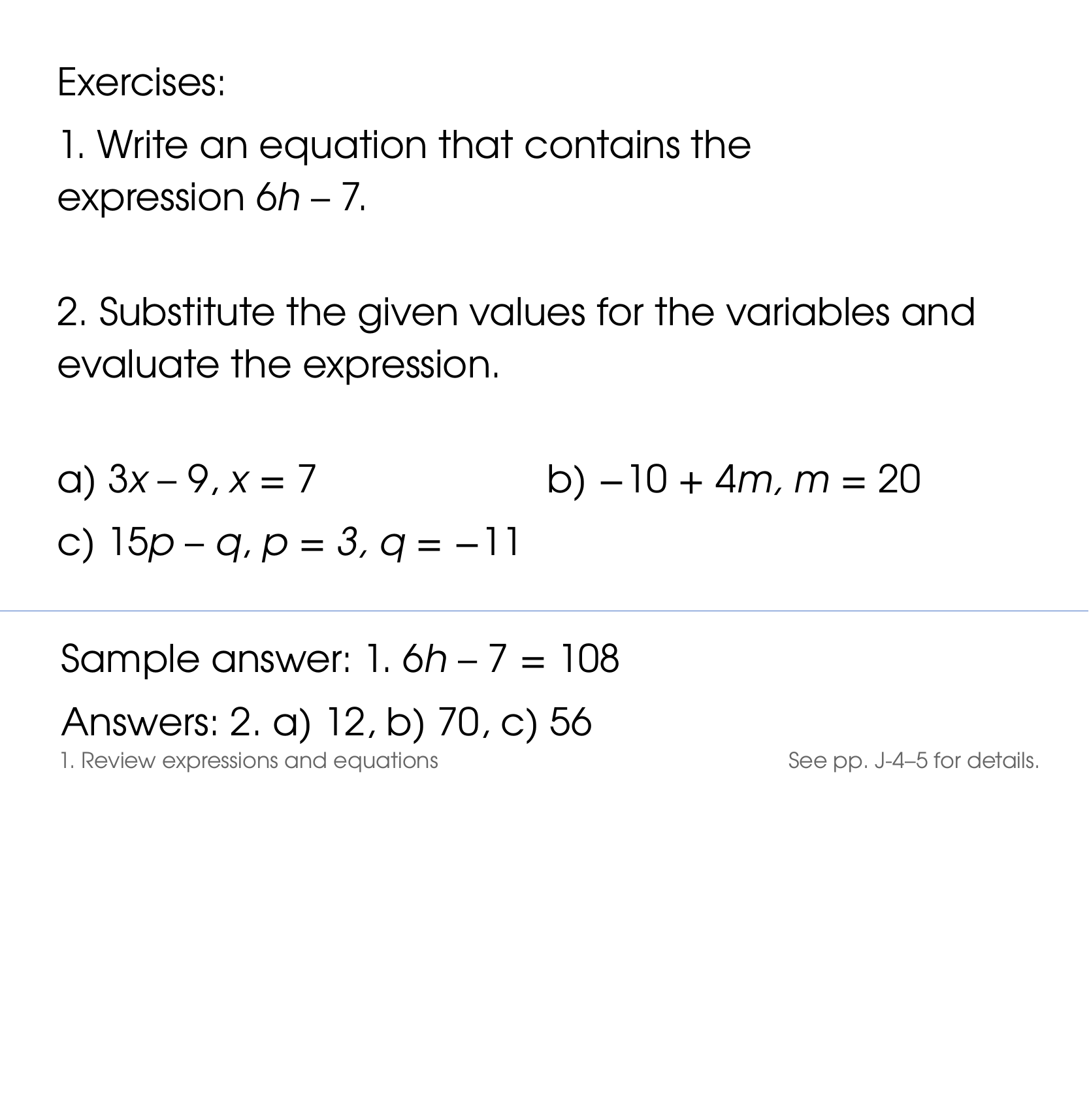

Exercises:
1. Write an equation that contains the
​expression 6h – 7.
2. Substitute the given values for the variables and evaluate the expression.
a) 3x – 9, x = 7			b) −10 + 4m, m = 20
c) 15p – q, p = 3, q = −11
Sample answer: 1. 6h – 7 = 108
Answers: 2. a) 12, b) 70, c) 56
1. Review expressions and equations
See pp. J-4–5 for details.